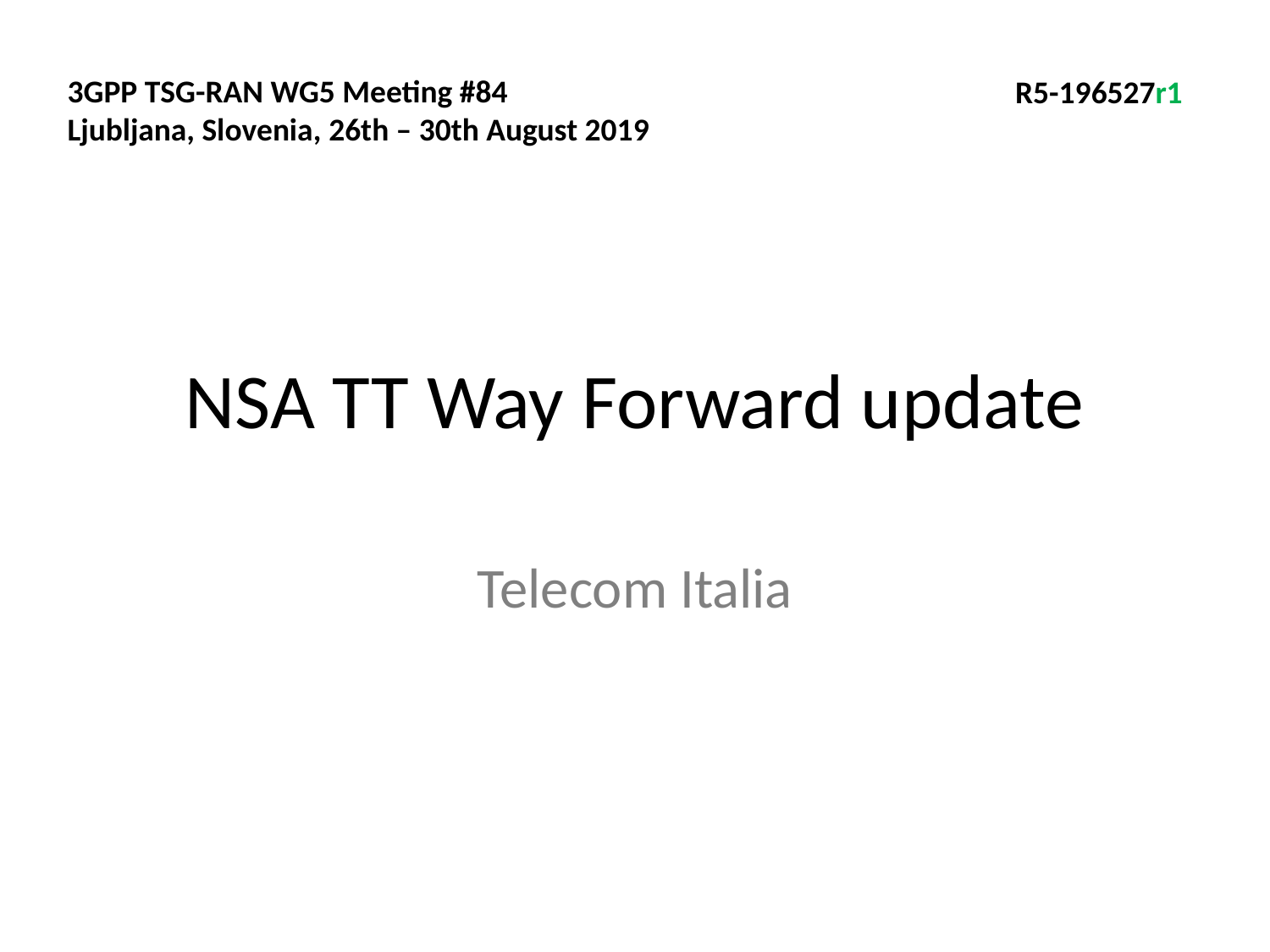

3GPP TSG-RAN WG5 Meeting #84
Ljubljana, Slovenia, 26th – 30th August 2019
   R5-196527r1
# NSA TT Way Forward update
Telecom Italia